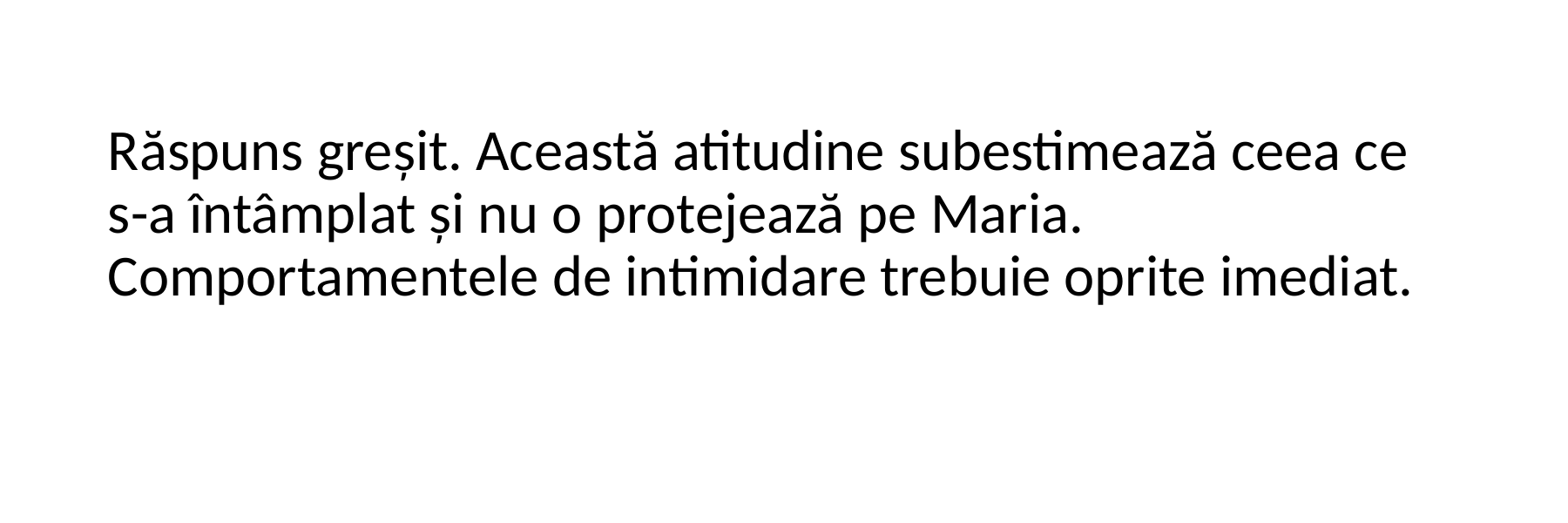

Răspuns greșit. Această atitudine subestimează ceea ce s-a întâmplat și nu o protejează pe Maria. Comportamentele de intimidare trebuie oprite imediat.